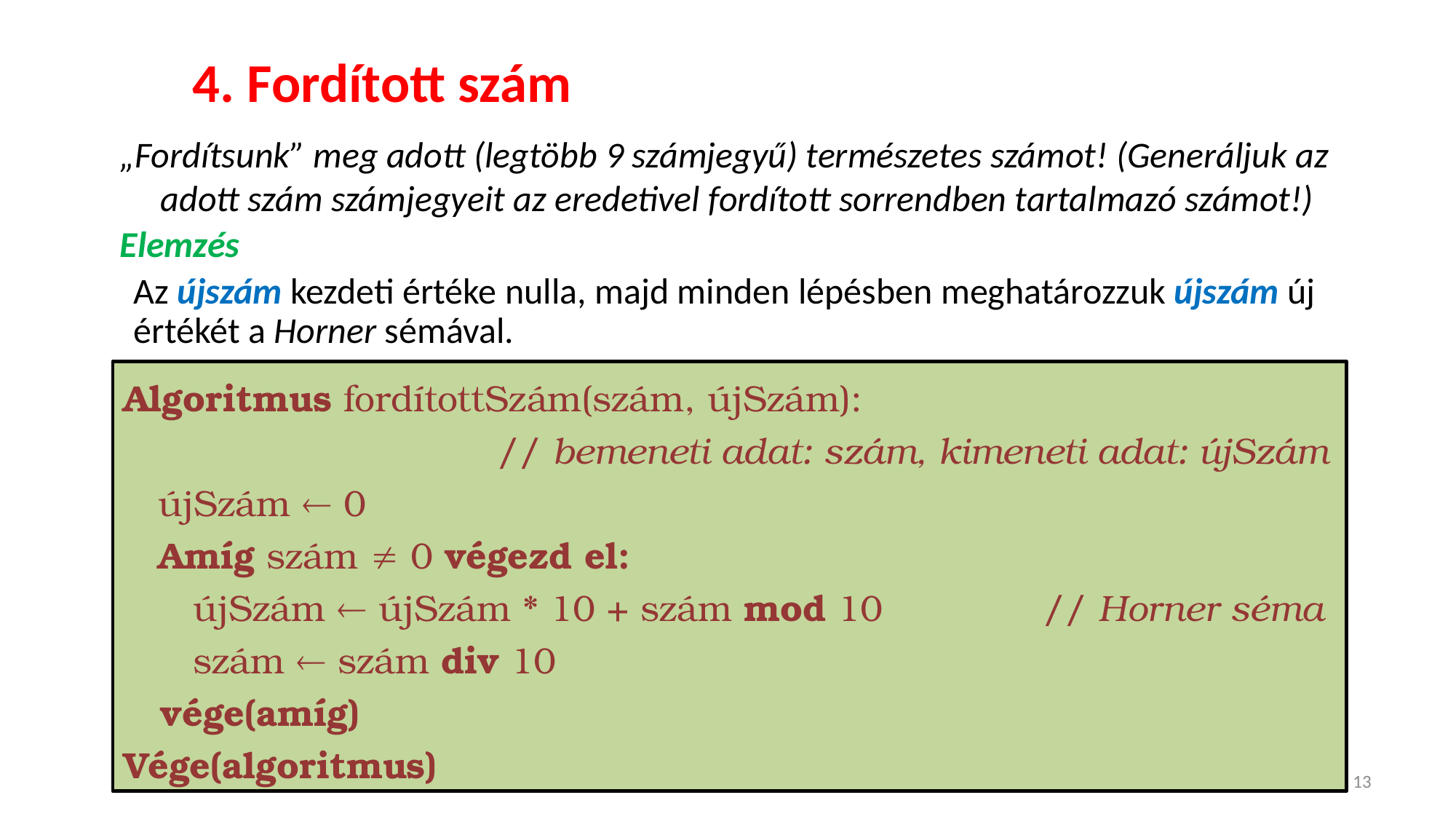

# 4. Fordított szám
„Fordítsunk” meg adott (legtöbb 9 számjegyű) természetes számot! (Generáljuk az adott szám számjegyeit az eredetivel fordított sorrendben tartalmazó számot!)
Elemzés
Az újszám kezdeti értéke nulla, majd minden lépésben meghatározzuk újszám új értékét a Horner sémával.

Algoritmus fordítottSzám(szám, újSzám):
          		    // bemeneti adat: szám, kimeneti adat: újSzám
   újSzám ← 0
   Amíg szám ≠ 0 végezd el:
      újSzám ← újSzám * 10 + szám mod 10 	    // Horner séma
      szám ← szám div 10
   vége(amíg)
Vége(algoritmus)
13